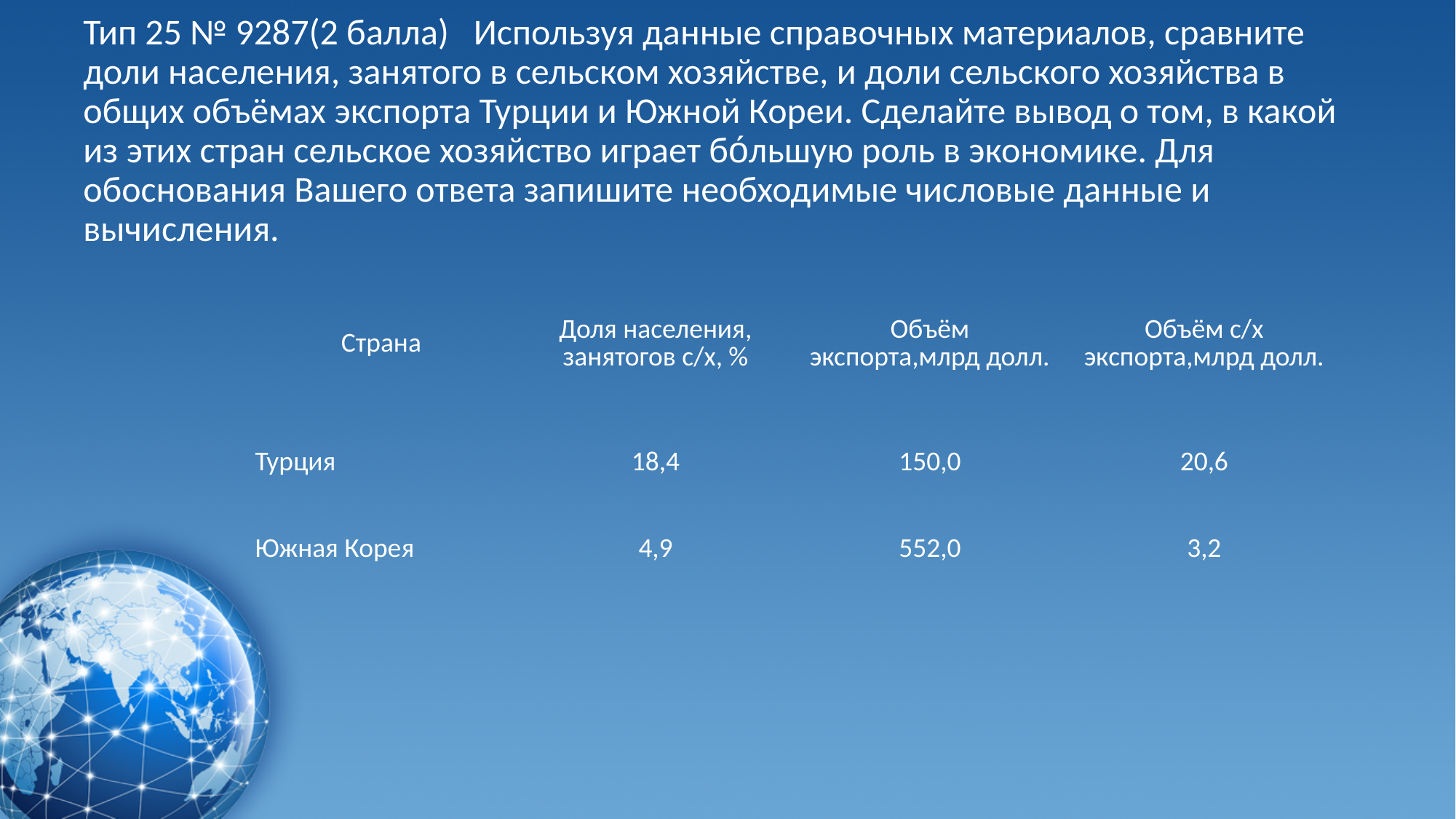

# Тип 25 № 9287(2 балла)   Используя данные справочных материалов, сравните доли населения, занятого в сельском хозяйстве, и доли сельского хозяйства в общих объёмах экспорта Турции и Южной Кореи. Сделайте вывод о том, в какой из этих стран сельское хозяйство играет бо́льшую роль в экономике. Для обоснования Вашего ответа запишите необходимые числовые данные и вычисления.
| Страна | Доля населения, занятогов с/х, % | Объём экспорта,млрд долл. | Объём с/х экспорта,млрд долл. |
| --- | --- | --- | --- |
| Турция | 18,4 | 150,0 | 20,6 |
| Южная Корея | 4,9 | 552,0 | 3,2 |